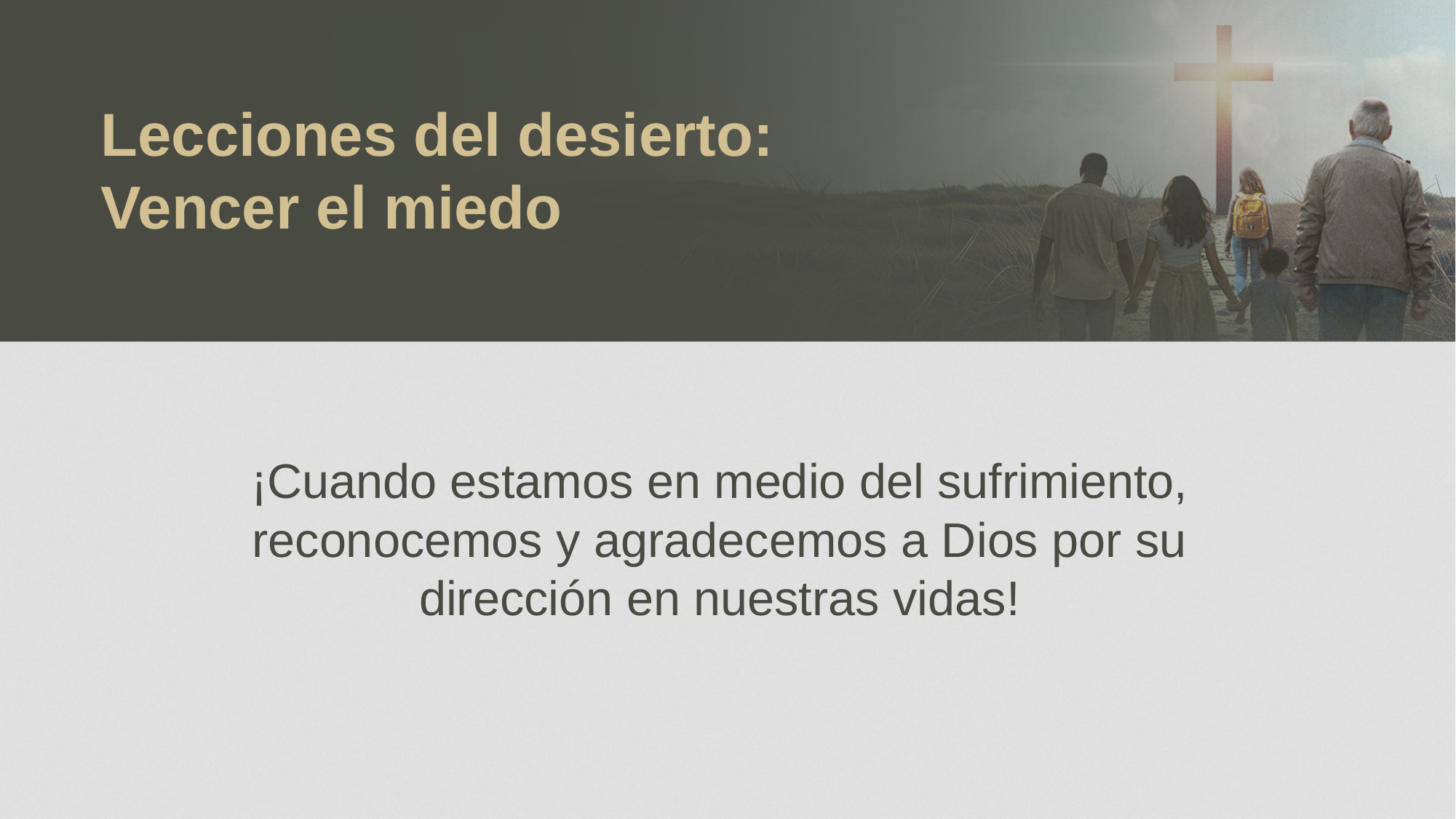

Lecciones del desierto: Vencer el miedo
¡Cuando estamos en medio del sufrimiento, reconocemos y agradecemos a Dios por su dirección en nuestras vidas!